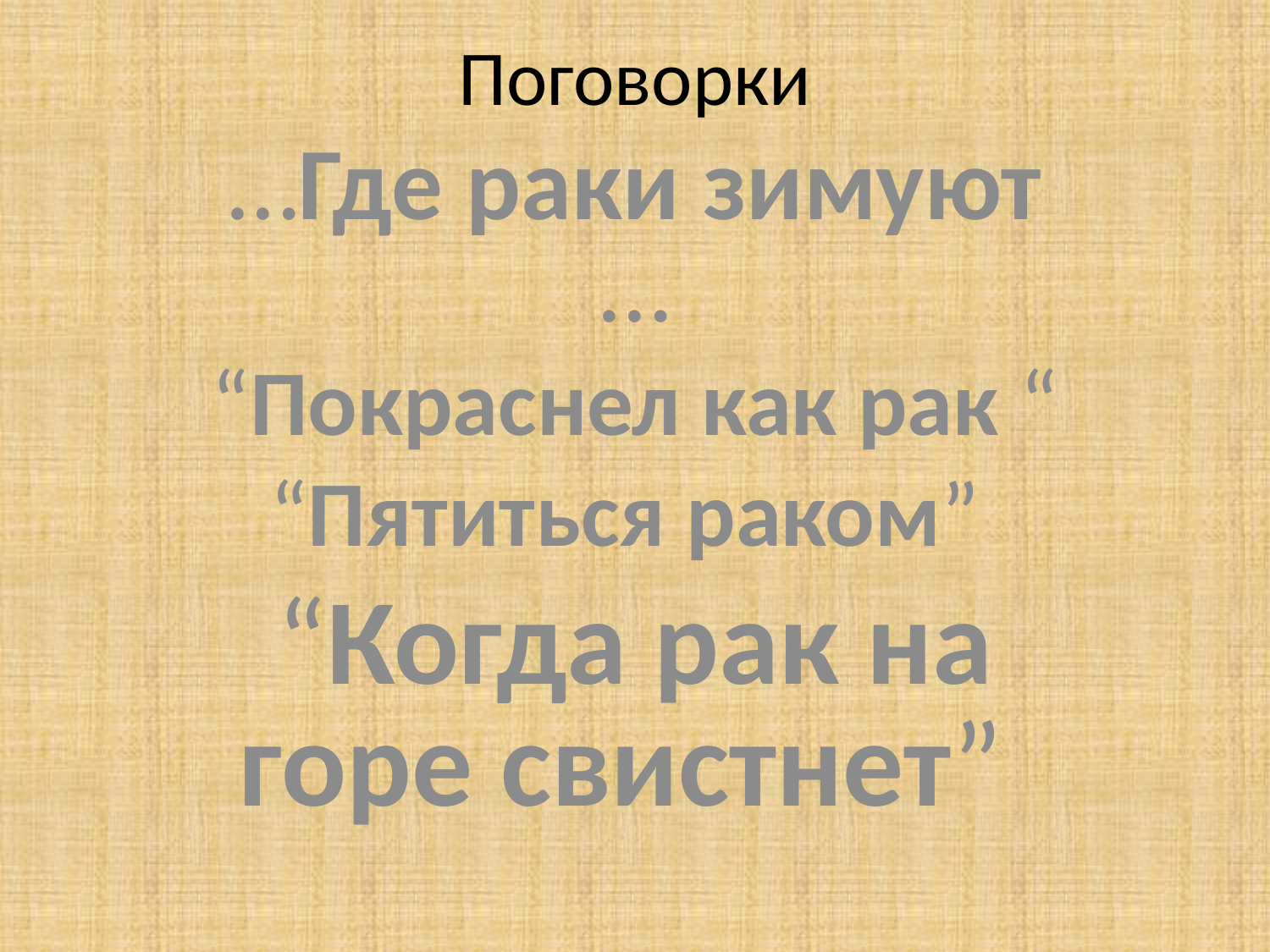

# Поговорки
…Где раки зимуют …
“Покраснел как рак “
“Пятиться раком”
“Когда рак на горе свистнет”